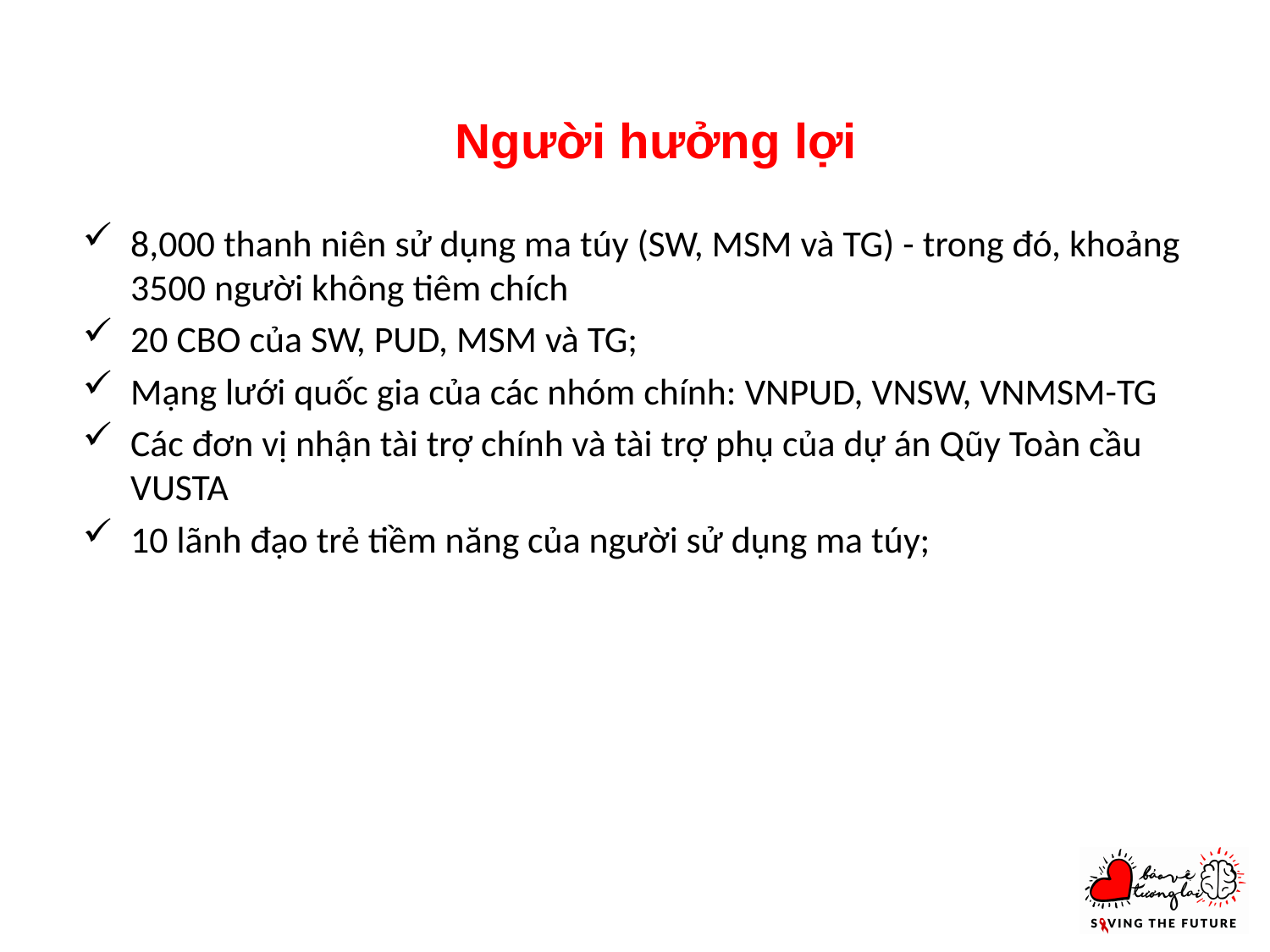

Người hưởng lợi

8,000 thanh niên sử dụng ma túy (SW, MSM và TG) - trong đó, khoảng 3500 người không tiêm chích
20 CBO của SW, PUD, MSM và TG;
Mạng lưới quốc gia của các nhóm chính: VNPUD, VNSW, VNMSM-TG
Các đơn vị nhận tài trợ chính và tài trợ phụ của dự án Qũy Toàn cầu VUSTA
10 lãnh đạo trẻ tiềm năng của người sử dụng ma túy;